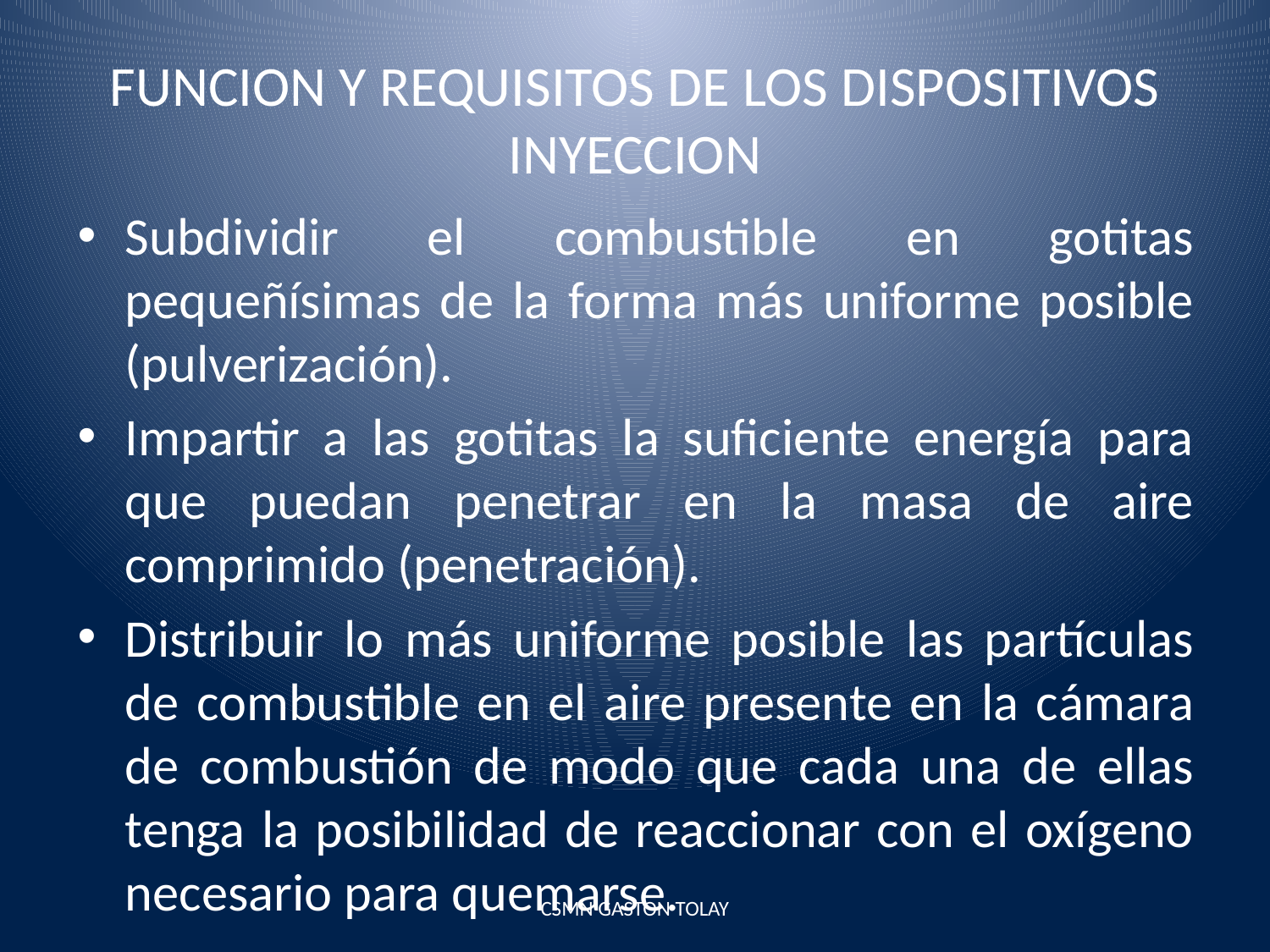

# FUNCION Y REQUISITOS DE LOS DISPOSITIVOS INYECCION
Subdividir el combustible en gotitas pequeñísimas de la forma más uniforme posible (pulverización).
Impartir a las gotitas la suficiente energía para que puedan penetrar en la masa de aire comprimido (penetración).
Distribuir lo más uniforme posible las partículas de combustible en el aire presente en la cámara de combustión de modo que cada una de ellas tenga la posibilidad de reaccionar con el oxígeno necesario para quemarse.
CSMN GASTON TOLAY